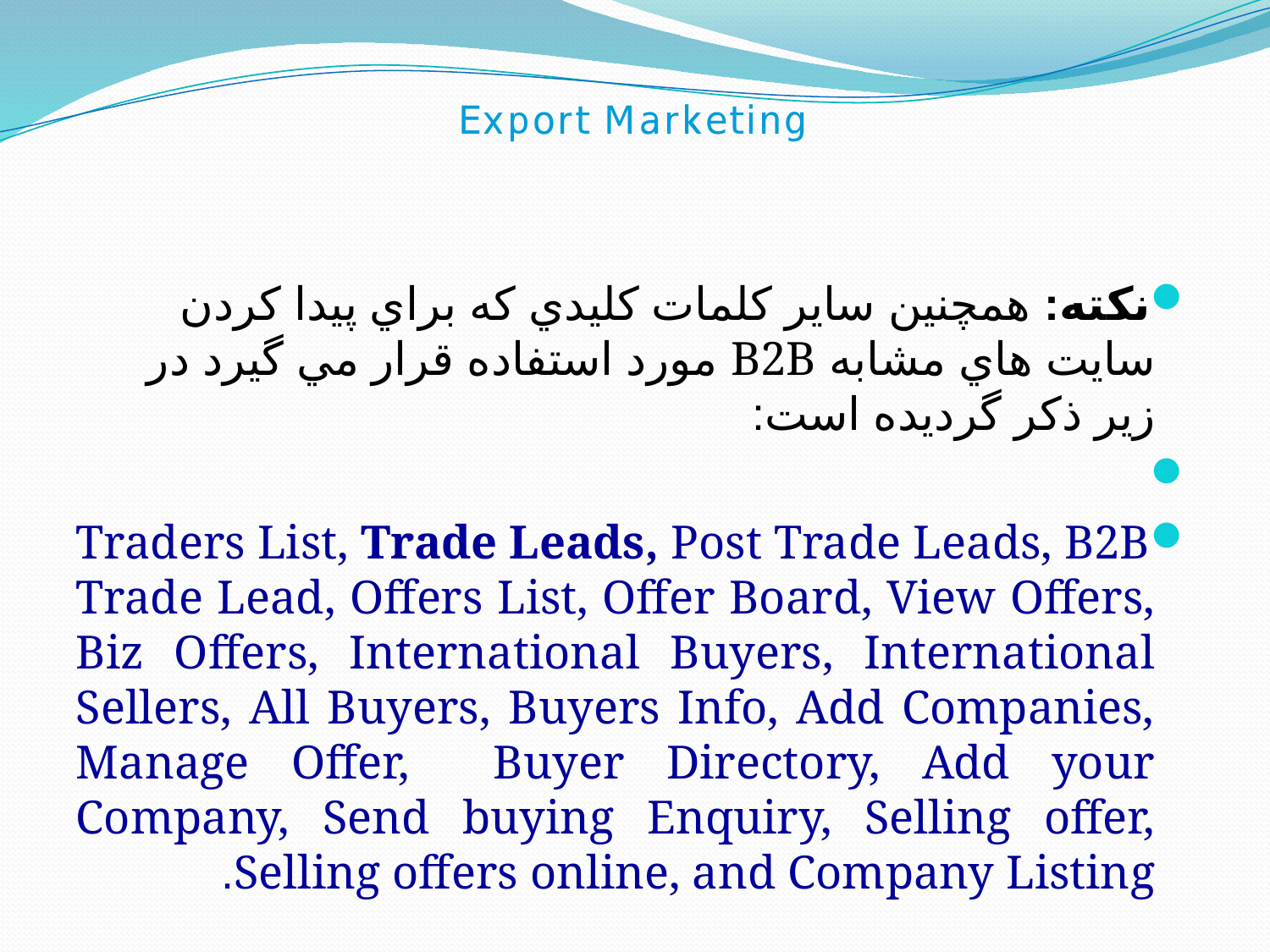

Export Marketing
نکته: همچنين ساير كلمات كليدي كه براي پيدا كردن سايت هاي مشابه B2B مورد استفاده قرار مي گيرد در زير ذكر گرديده است:

Traders List, Trade Leads, Post Trade Leads, B2B Trade Lead, Offers List, Offer Board, View Offers, Biz Offers, International Buyers, International Sellers, All Buyers, Buyers Info, Add Companies, Manage Offer,  Buyer Directory, Add your Company, Send buying Enquiry, Selling offer, Selling offers online, and Company Listing.